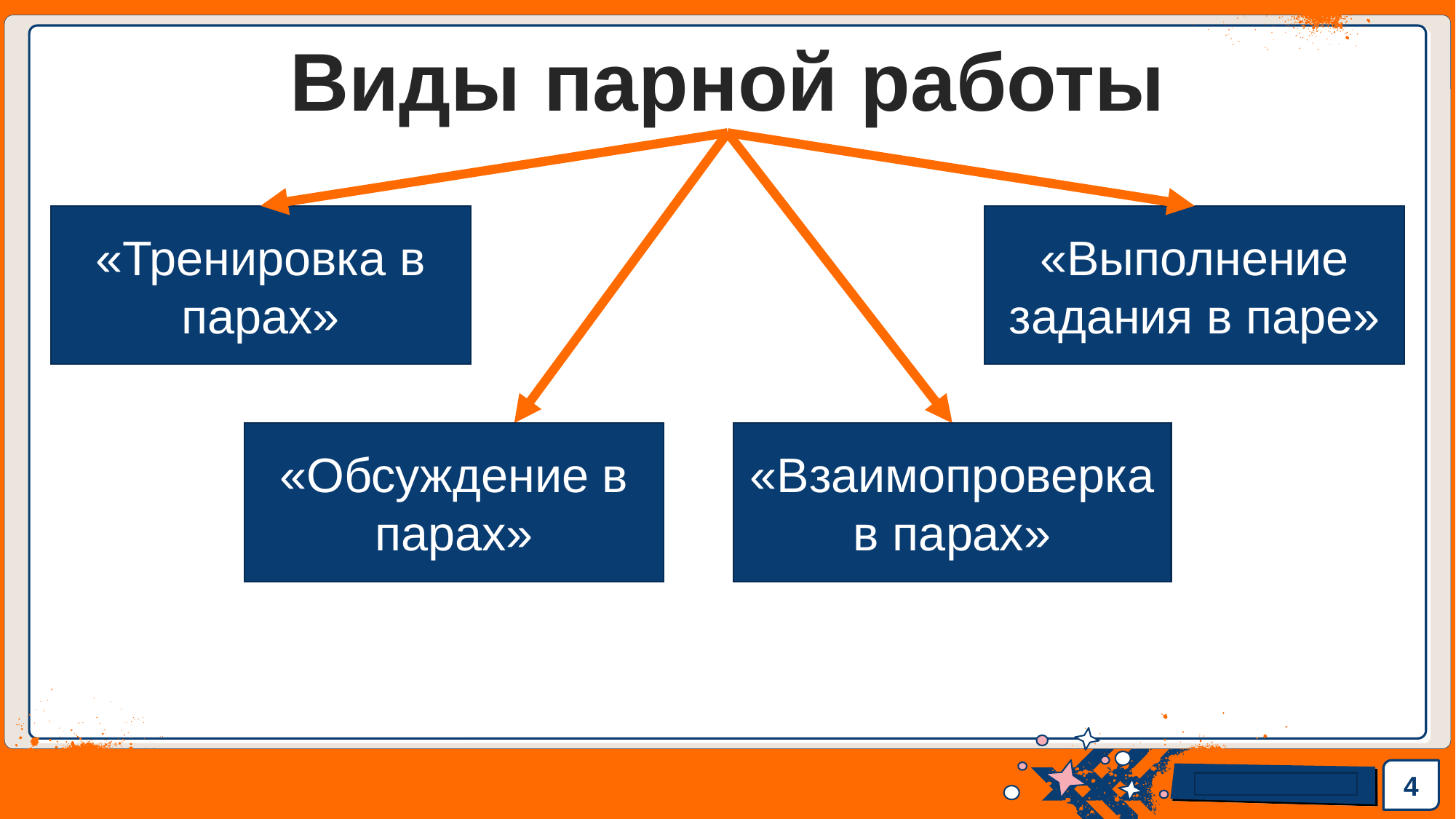

Виды парной работы
«Тренировка в парах»
«Выполнение задания в паре»
«Обсуждение в парах»
«Взаимопроверка в парах»
4